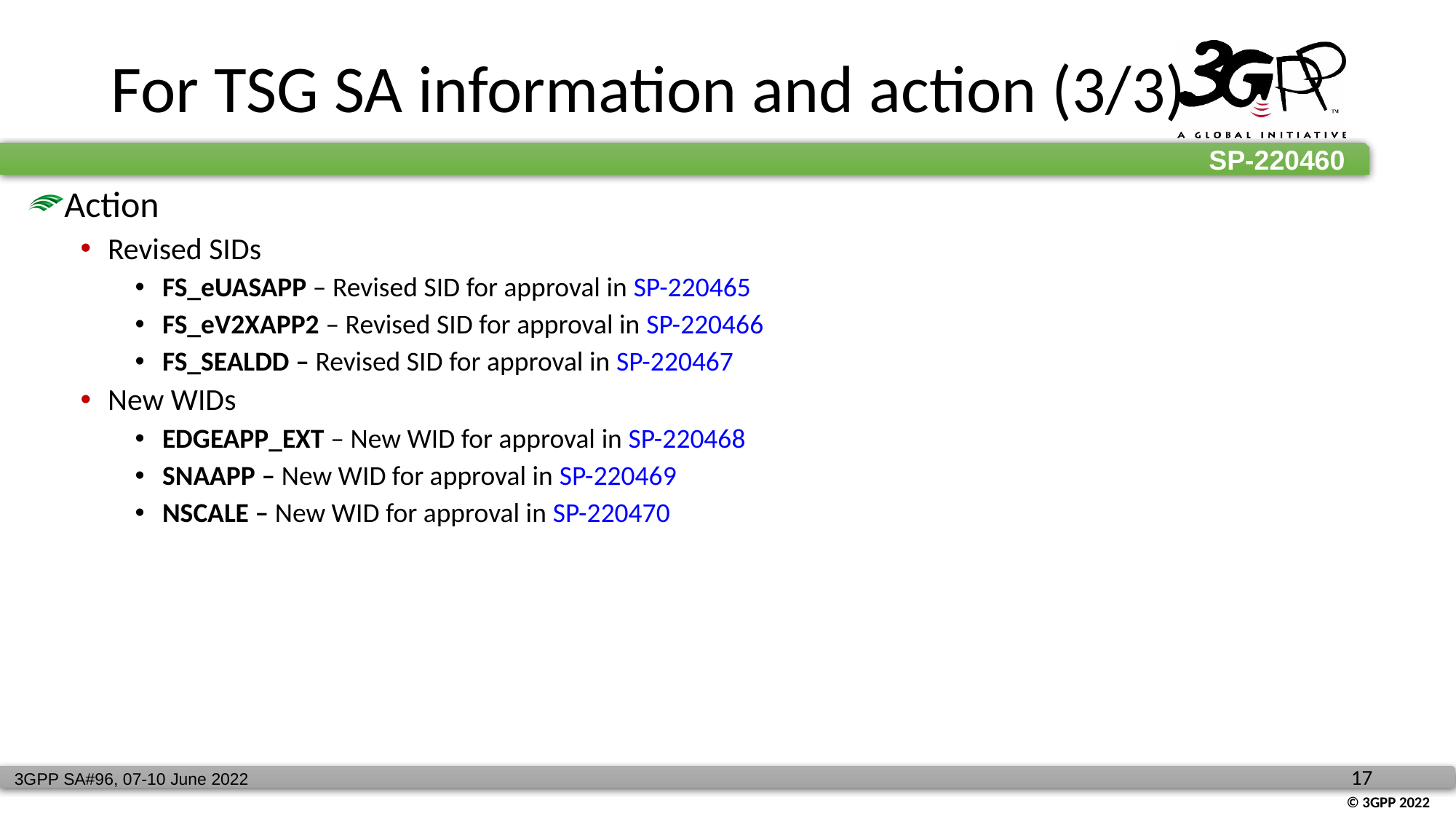

# For TSG SA information and action (3/3)
Action
Revised SIDs
FS_eUASAPP – Revised SID for approval in SP-220465
FS_eV2XAPP2 – Revised SID for approval in SP-220466
FS_SEALDD – Revised SID for approval in SP-220467
New WIDs
EDGEAPP_EXT – New WID for approval in SP-220468
SNAAPP – New WID for approval in SP-220469
NSCALE – New WID for approval in SP-220470